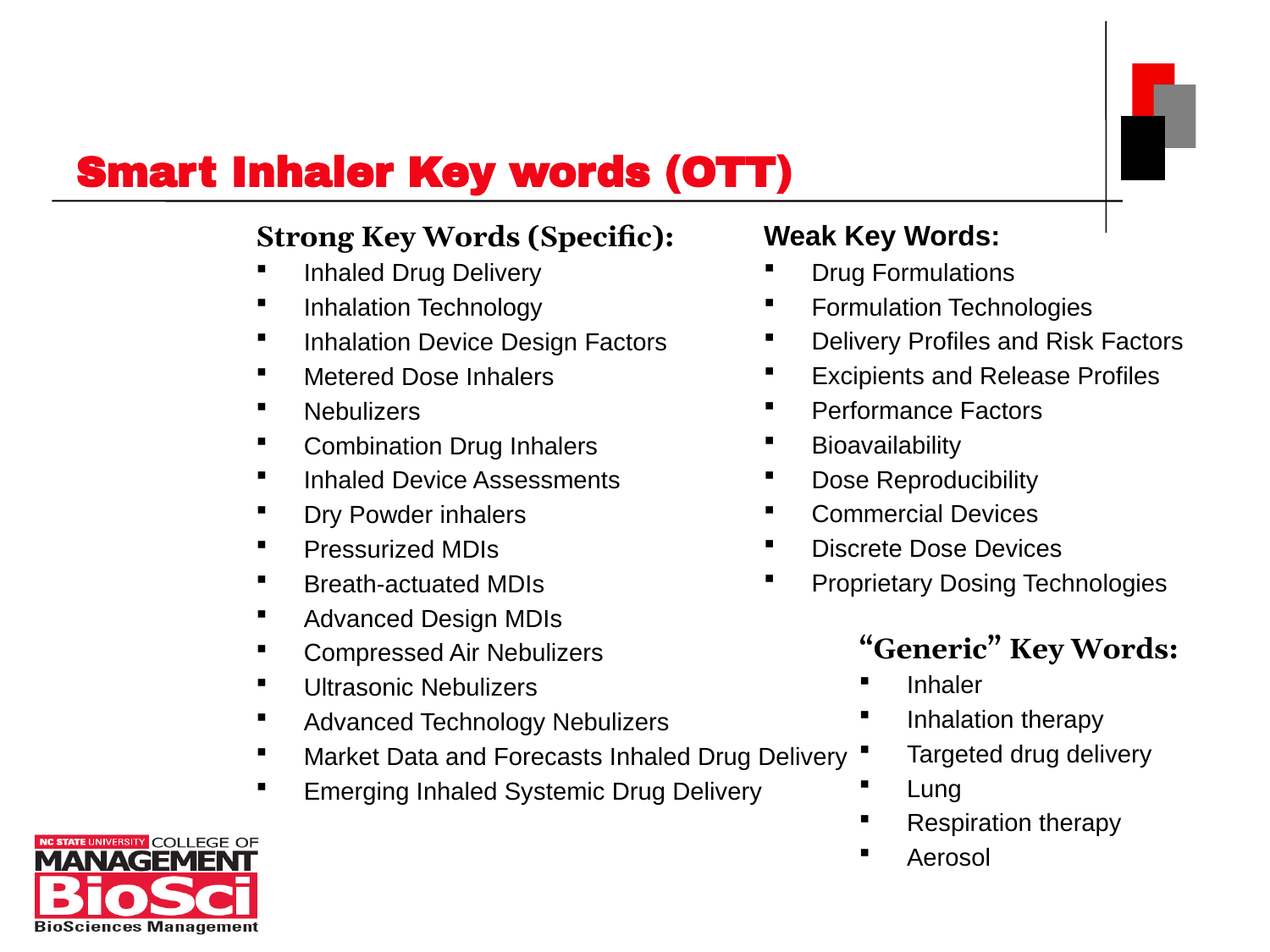

# Smart Inhaler Key words (OTT)
Weak Key Words:
Drug Formulations
Formulation Technologies
Delivery Profiles and Risk Factors
Excipients and Release Profiles
Performance Factors
Bioavailability
Dose Reproducibility
Commercial Devices
Discrete Dose Devices
Proprietary Dosing Technologies

Strong Key Words (Specific):
Inhaled Drug Delivery
Inhalation Technology
Inhalation Device Design Factors
Metered Dose Inhalers
Nebulizers
Combination Drug Inhalers
Inhaled Device Assessments
Dry Powder inhalers
Pressurized MDIs
Breath-actuated MDIs
Advanced Design MDIs
Compressed Air Nebulizers
Ultrasonic Nebulizers
Advanced Technology Nebulizers
Market Data and Forecasts Inhaled Drug Delivery
Emerging Inhaled Systemic Drug Delivery
“Generic” Key Words:
Inhaler
Inhalation therapy
Targeted drug delivery
Lung
Respiration therapy
Aerosol